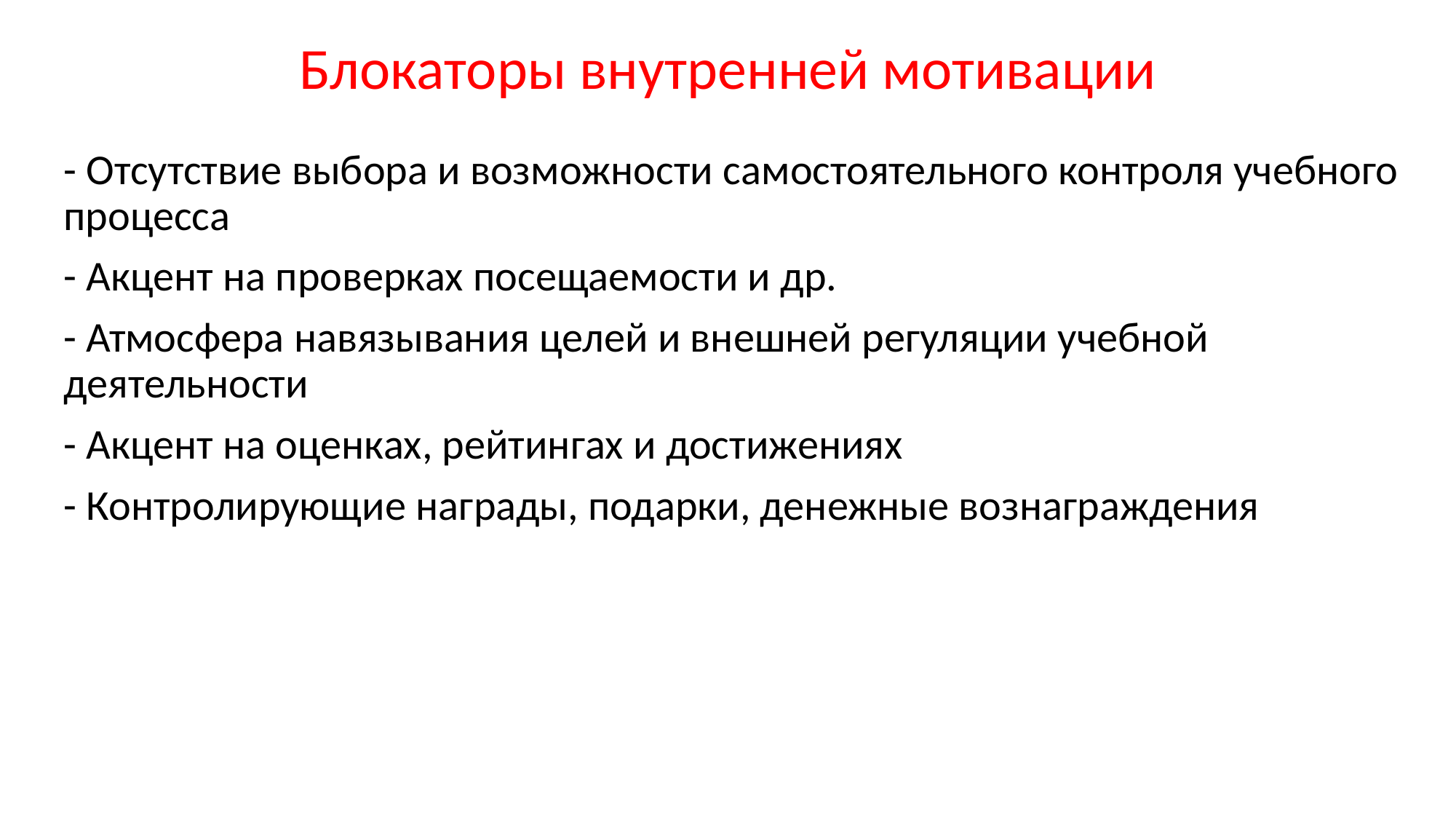

# Блокаторы внутренней мотивации
- Отсутствие выбора и возможности самостоятельного контроля учебного процесса
- Акцент на проверках посещаемости и др.
- Атмосфера навязывания целей и внешней регуляции учебной деятельности
- Акцент на оценках, рейтингах и достижениях
- Контролирующие награды, подарки, денежные вознаграждения